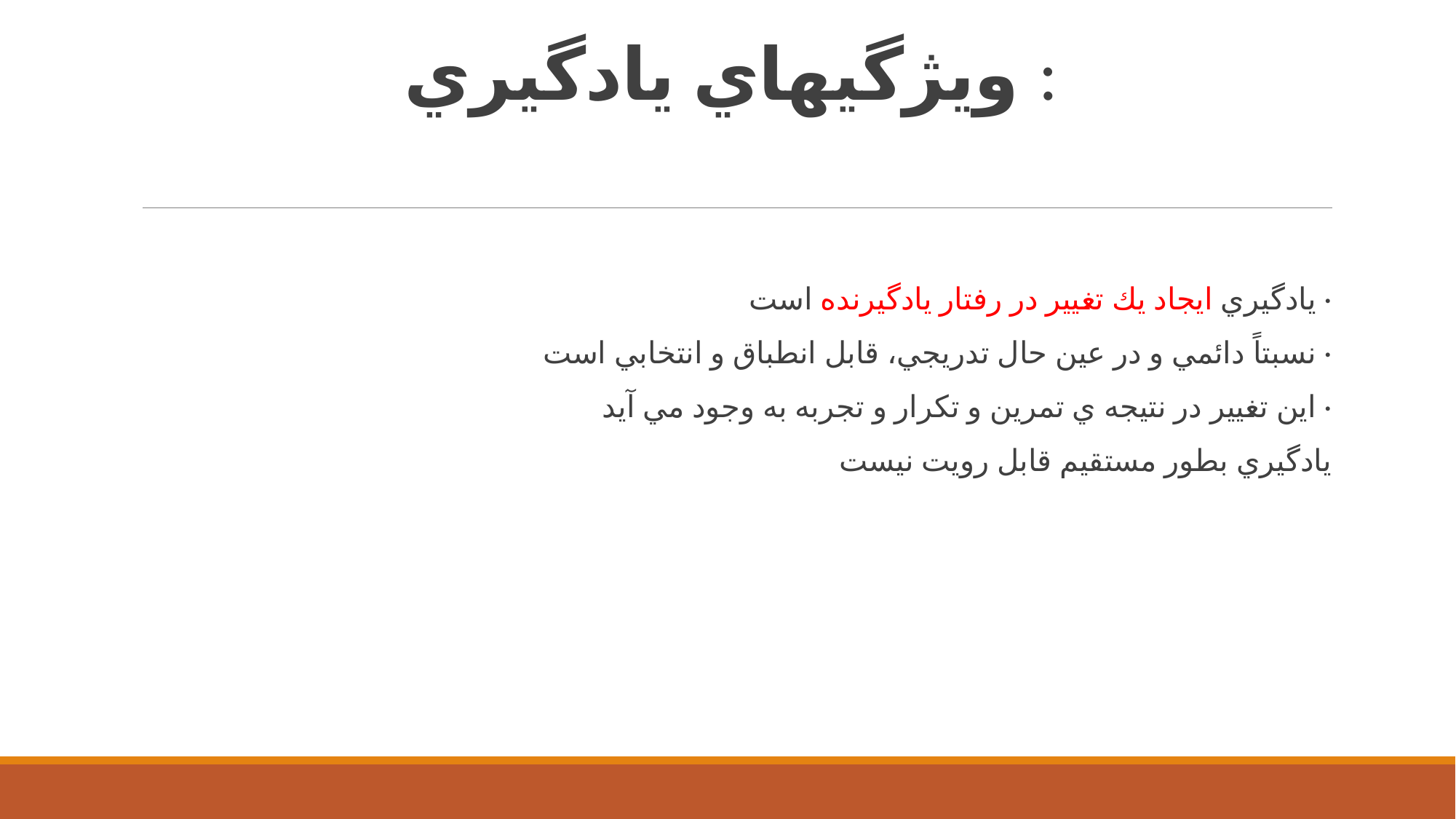

# ويژگيهاي يادگيري :

يادگيري ايجاد يك تغيير در رفتار يادگيرنده است ·
نسبتاً دائمي و در عين حال تدريجي، قابل انطباق و انتخابي است ·
اين تغيير در نتيجه ي تمرين و تكرار و تجربه به وجود مي آيد ·
يادگيري بطور مستقيم قابل رويت نيست